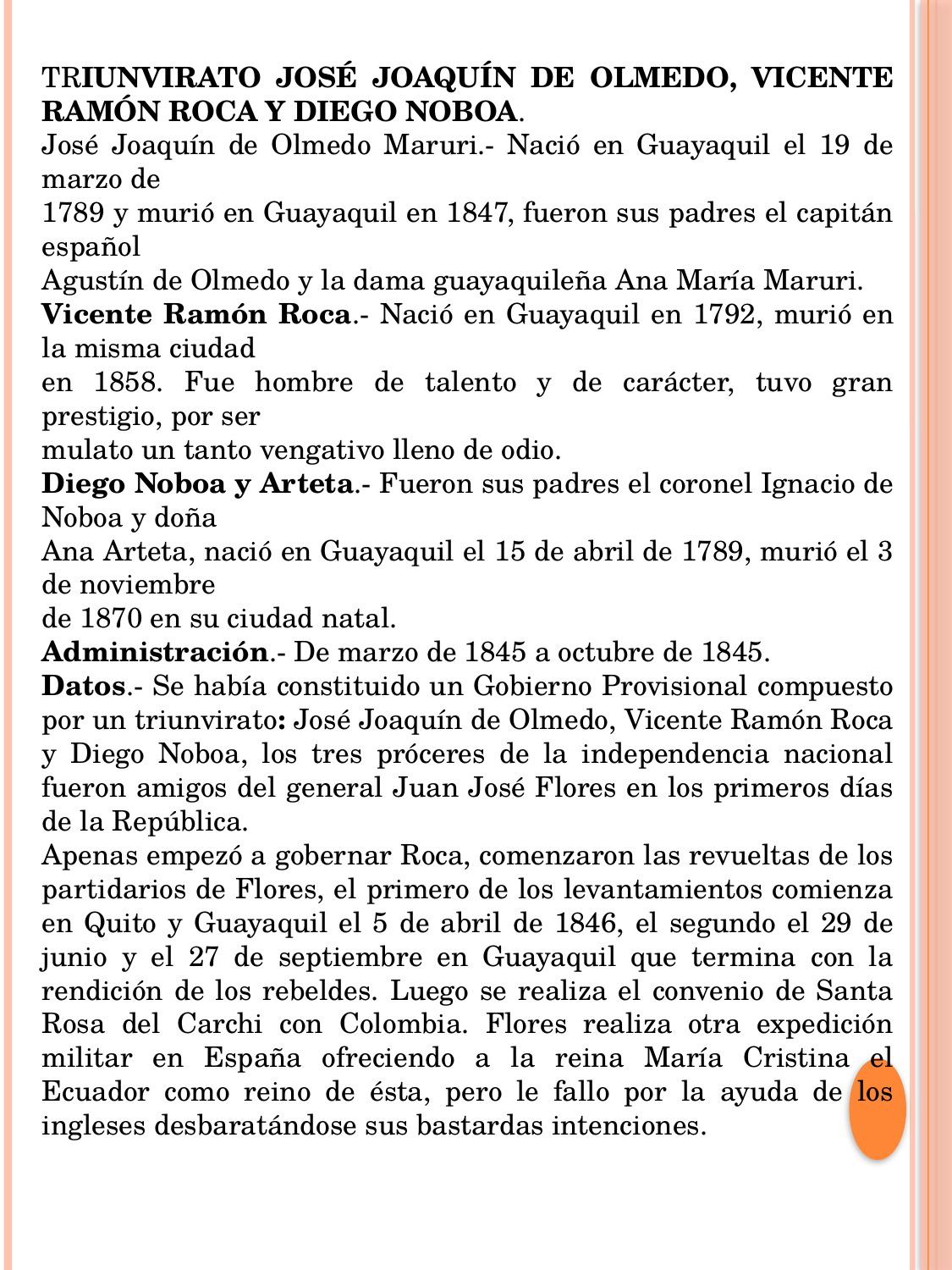

TRIUNVIRATO JOSÉ JOAQUÍN DE OLMEDO, VICENTE RAMÓN ROCA Y DIEGO NOBOA.
José Joaquín de Olmedo Maruri.- Nació en Guayaquil el 19 de marzo de
1789 y murió en Guayaquil en 1847, fueron sus padres el capitán español
Agustín de Olmedo y la dama guayaquileña Ana María Maruri.
Vicente Ramón Roca.- Nació en Guayaquil en 1792, murió en la misma ciudad
en 1858. Fue hombre de talento y de carácter, tuvo gran prestigio, por ser
mulato un tanto vengativo lleno de odio.
Diego Noboa y Arteta.- Fueron sus padres el coronel Ignacio de Noboa y doña
Ana Arteta, nació en Guayaquil el 15 de abril de 1789, murió el 3 de noviembre
de 1870 en su ciudad natal.
Administración.- De marzo de 1845 a octubre de 1845.
Datos.- Se había constituido un Gobierno Provisional compuesto por un triunvirato: José Joaquín de Olmedo, Vicente Ramón Roca y Diego Noboa, los tres próceres de la independencia nacional fueron amigos del general Juan José Flores en los primeros días de la República.
Apenas empezó a gobernar Roca, comenzaron las revueltas de los partidarios de Flores, el primero de los levantamientos comienza en Quito y Guayaquil el 5 de abril de 1846, el segundo el 29 de junio y el 27 de septiembre en Guayaquil que termina con la rendición de los rebeldes. Luego se realiza el convenio de Santa Rosa del Carchi con Colombia. Flores realiza otra expedición militar en España ofreciendo a la reina María Cristina el Ecuador como reino de ésta, pero le fallo por la ayuda de los ingleses desbaratándose sus bastardas intenciones.